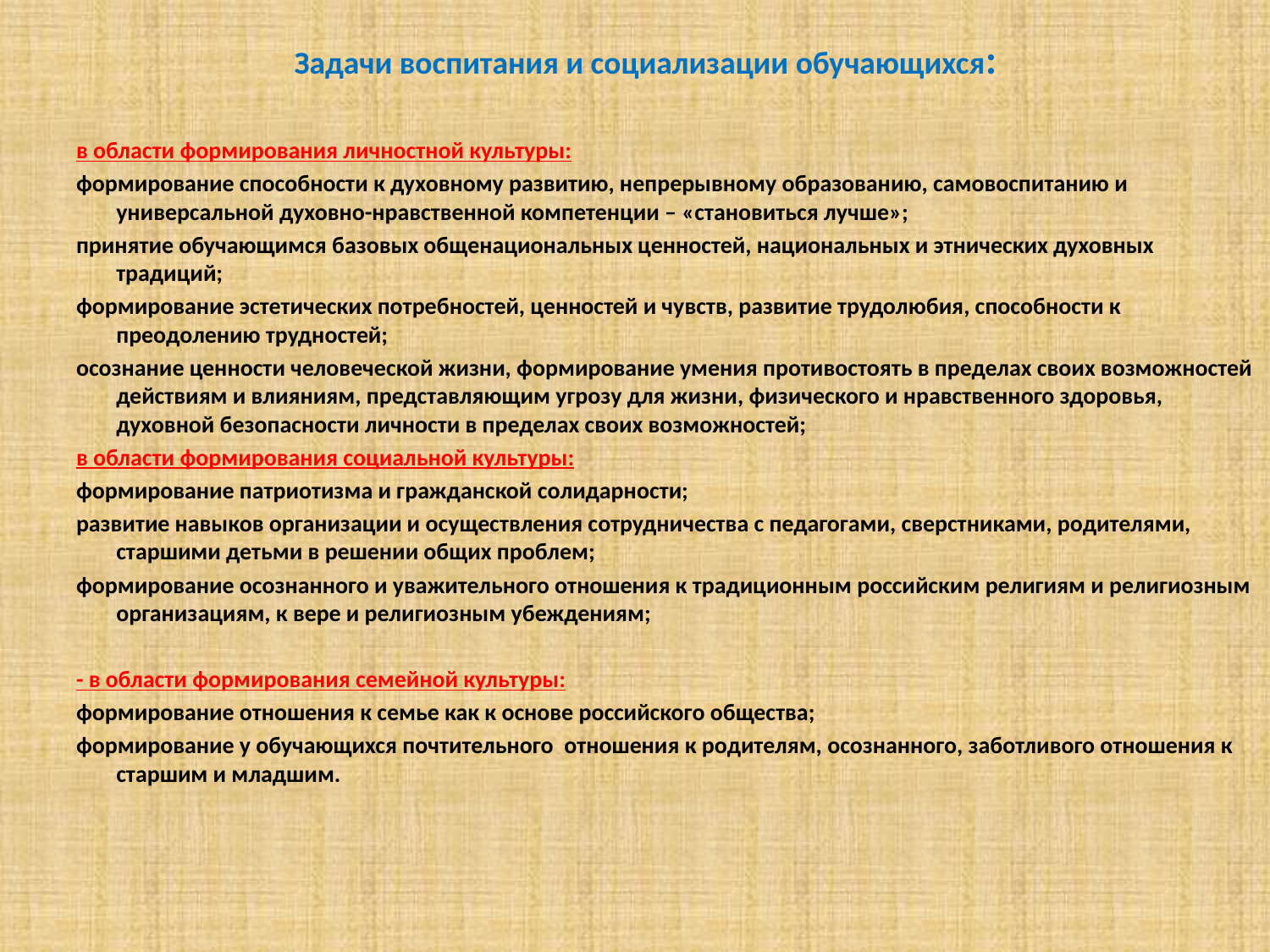

# Задачи воспитания и социализации обучающихся:
в области формирования личностной культуры:
формирование способности к духовному развитию, непрерывному образованию, самовоспитанию и универсальной духовно-нравственной компетенции – «становиться лучше»;
принятие обучающимся базовых общенациональных ценностей, национальных и этнических духовных традиций;
формирование эстетических потребностей, ценностей и чувств, развитие трудолюбия, способности к преодолению трудностей;
осознание ценности человеческой жизни, формирование умения противостоять в пределах своих возможностей действиям и влияниям, представляющим угрозу для жизни, физического и нравственного здоровья, духовной безопасности личности в пределах своих возможностей;
в области формирования социальной культуры:
формирование патриотизма и гражданской солидарности;
развитие навыков организации и осуществления сотрудничества с педагогами, сверстниками, родителями, старшими детьми в решении общих проблем;
формирование осознанного и уважительного отношения к традиционным российским религиям и религиозным организациям, к вере и религиозным убеждениям;

- в области формирования семейной культуры:
формирование отношения к семье как к основе российского общества;
формирование у обучающихся почтительного  отношения к родителям, осознанного, заботливого отношения к старшим и младшим.